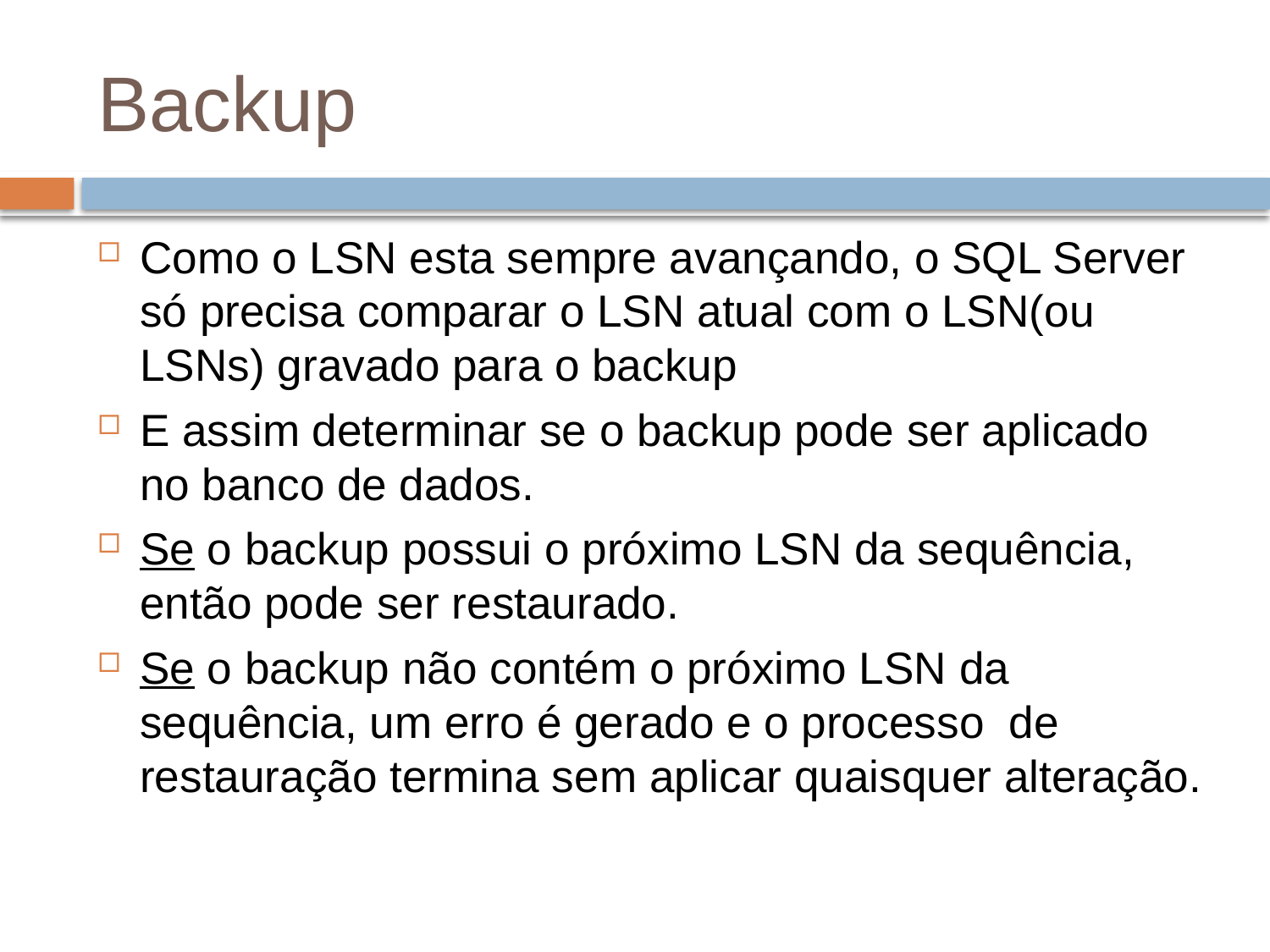

# Backup
Como o LSN esta sempre avançando, o SQL Server só precisa comparar o LSN atual com o LSN(ou LSNs) gravado para o backup
E assim determinar se o backup pode ser aplicado no banco de dados.
Se o backup possui o próximo LSN da sequência, então pode ser restaurado.
Se o backup não contém o próximo LSN da sequência, um erro é gerado e o processo  de restauração termina sem aplicar quaisquer alteração.